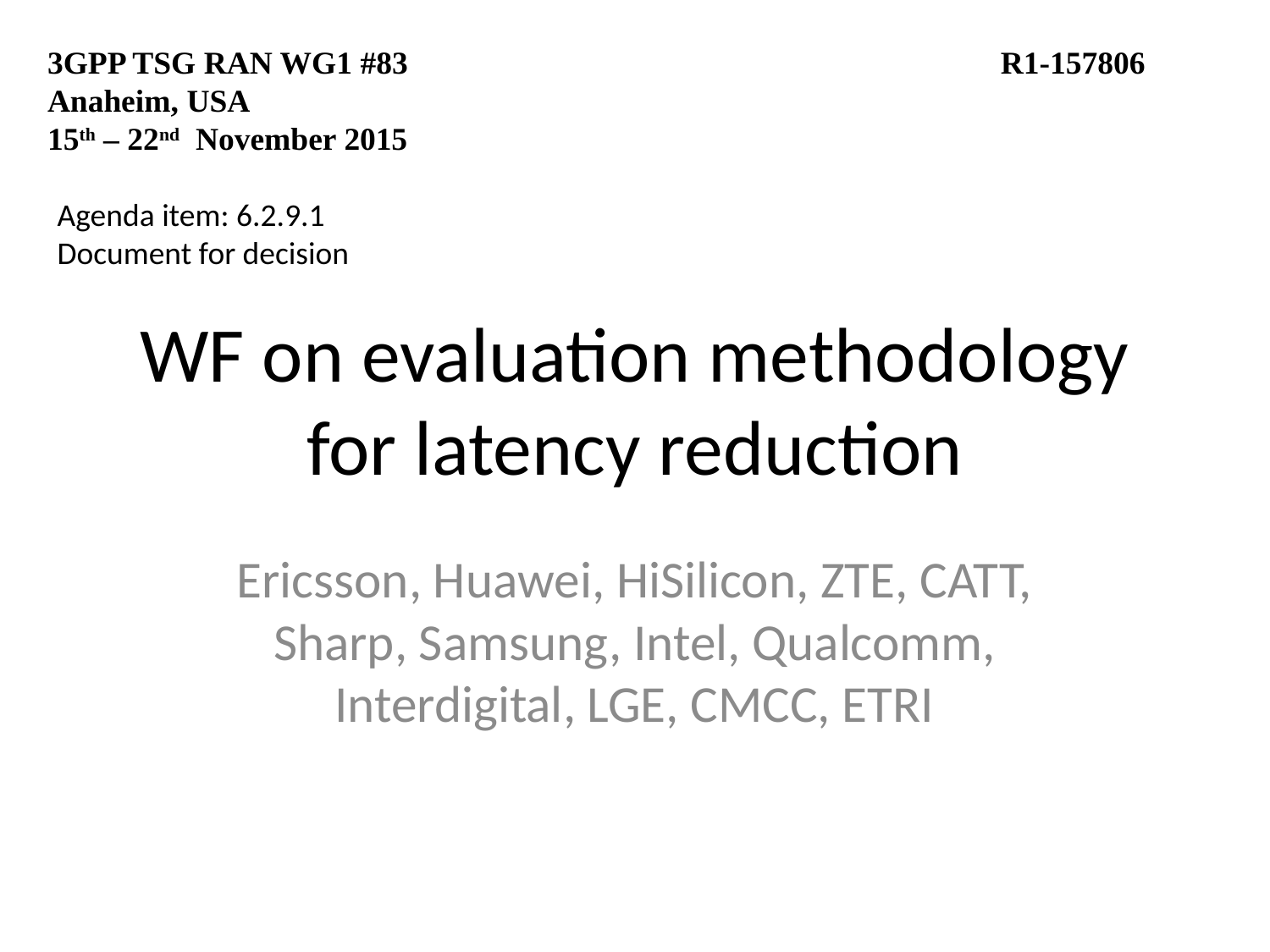

3GPP TSG RAN WG1 #83			                     	        R1-157806
Anaheim, USA
15th – 22nd  November 2015
Agenda item: 6.2.9.1
Document for decision
# WF on evaluation methodology for latency reduction
Ericsson, Huawei, HiSilicon, ZTE, CATT, Sharp, Samsung, Intel, Qualcomm, Interdigital, LGE, CMCC, ETRI